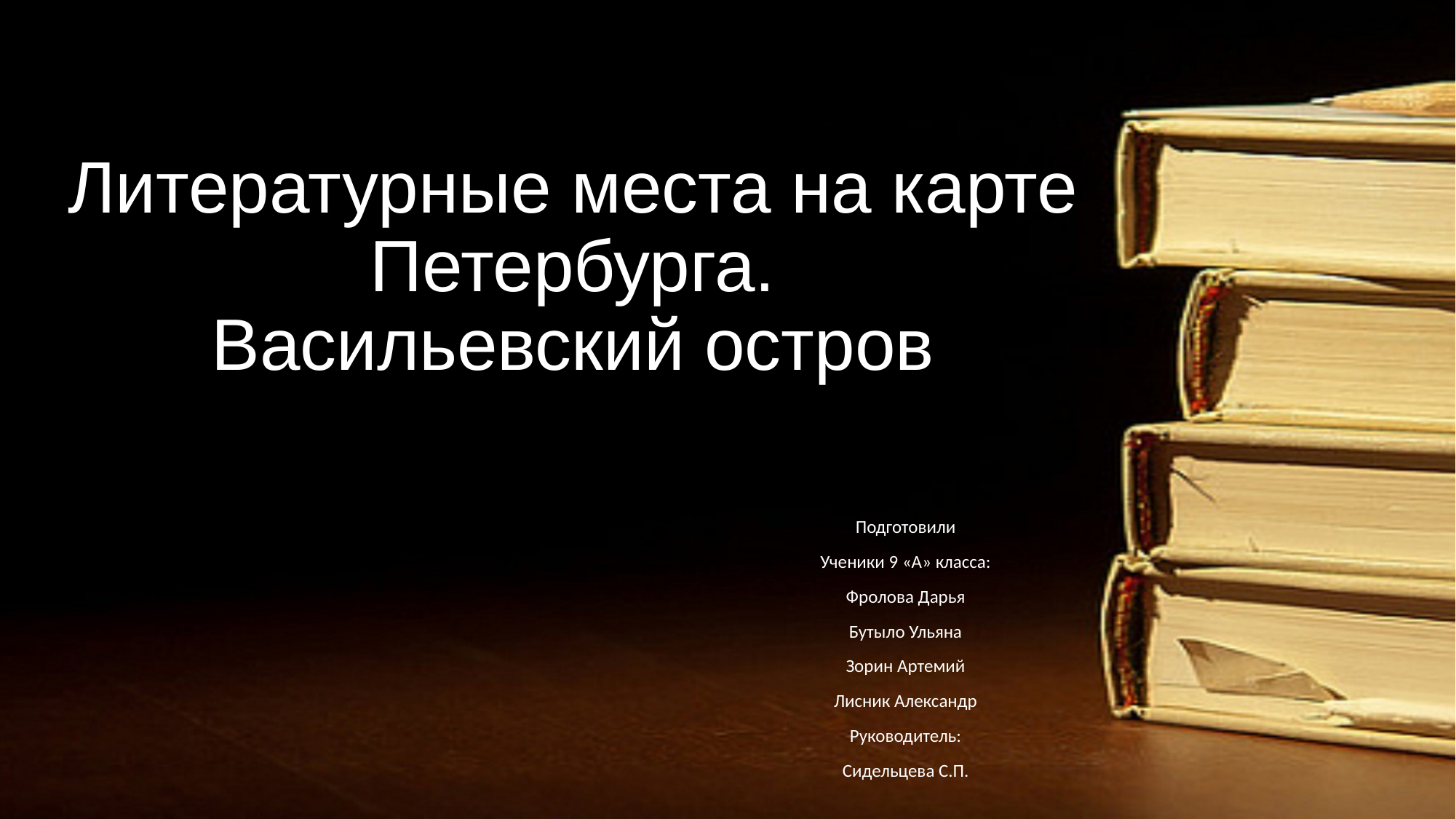

# Литературные места на карте Петербурга. Васильевский остров
Подготовили
Ученики 9 «А» класса:
Фролова Дарья
Бутыло Ульяна
Зорин Артемий
Лисник Александр
Руководитель:
Сидельцева С.П.